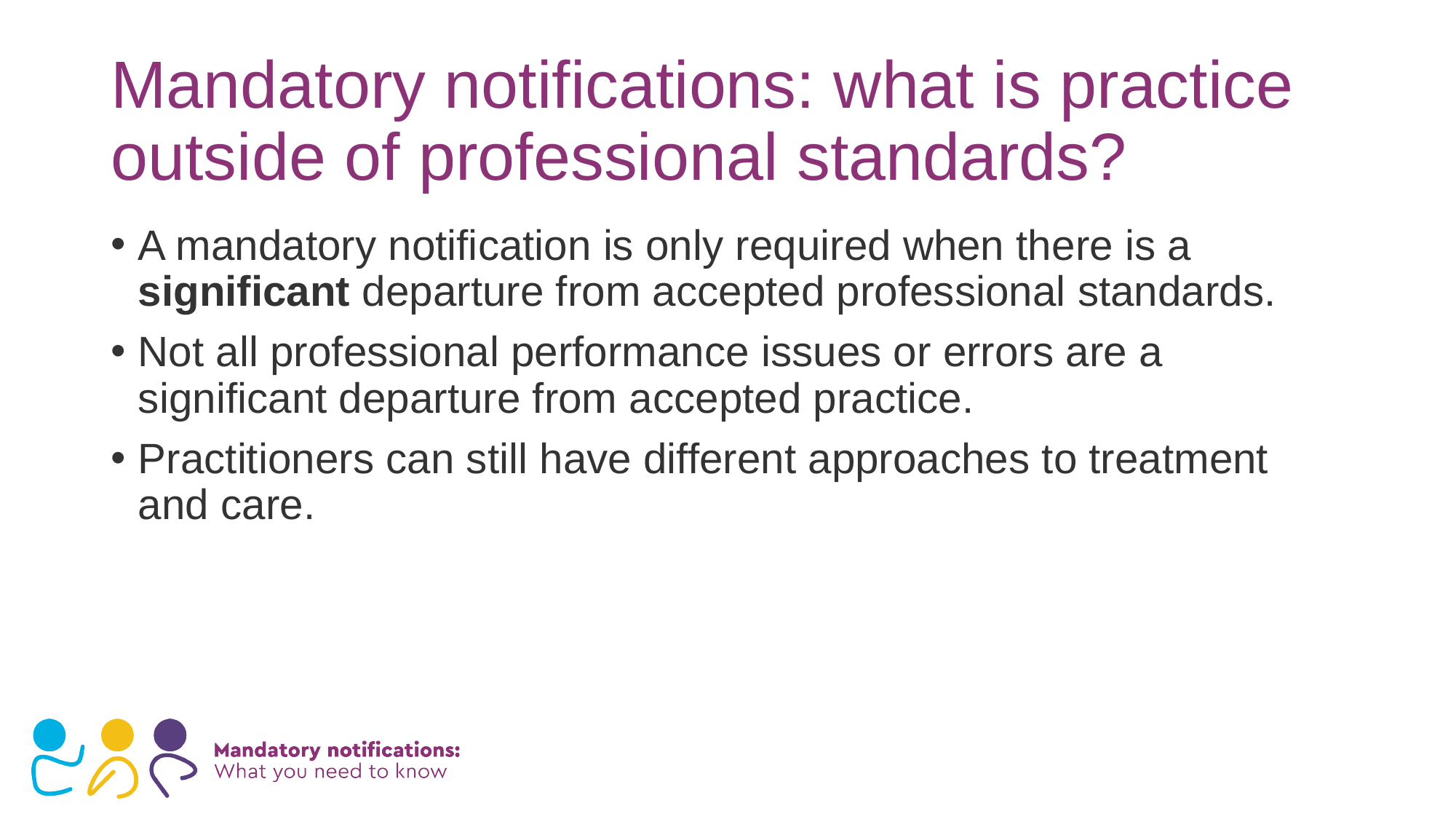

# Mandatory notifications: what is practice outside of professional standards?
A mandatory notification is only required when there is a significant departure from accepted professional standards.
Not all professional performance issues or errors are a significant departure from accepted practice.
Practitioners can still have different approaches to treatment and care.